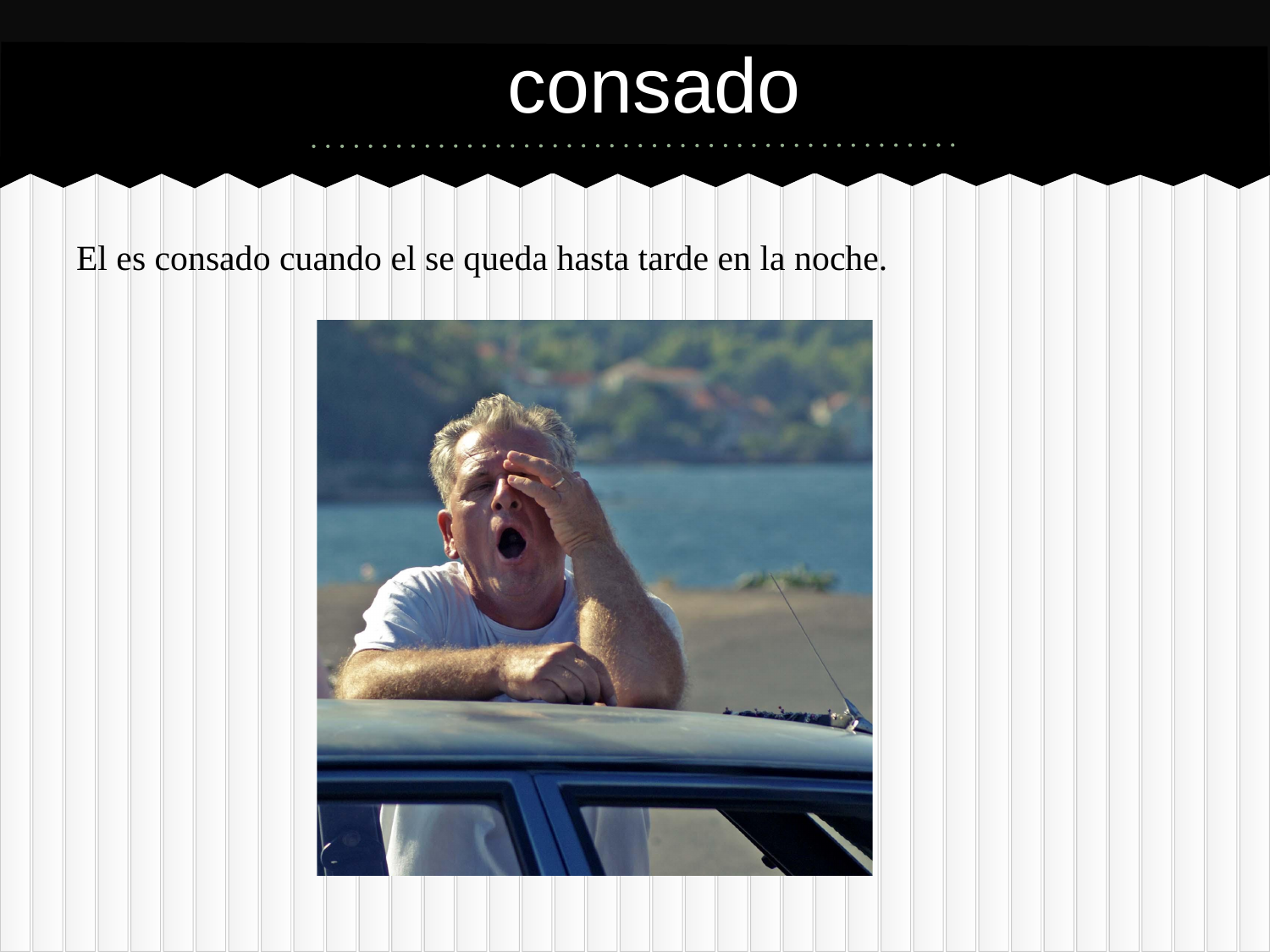

# consado
El es consado cuando el se queda hasta tarde en la noche.